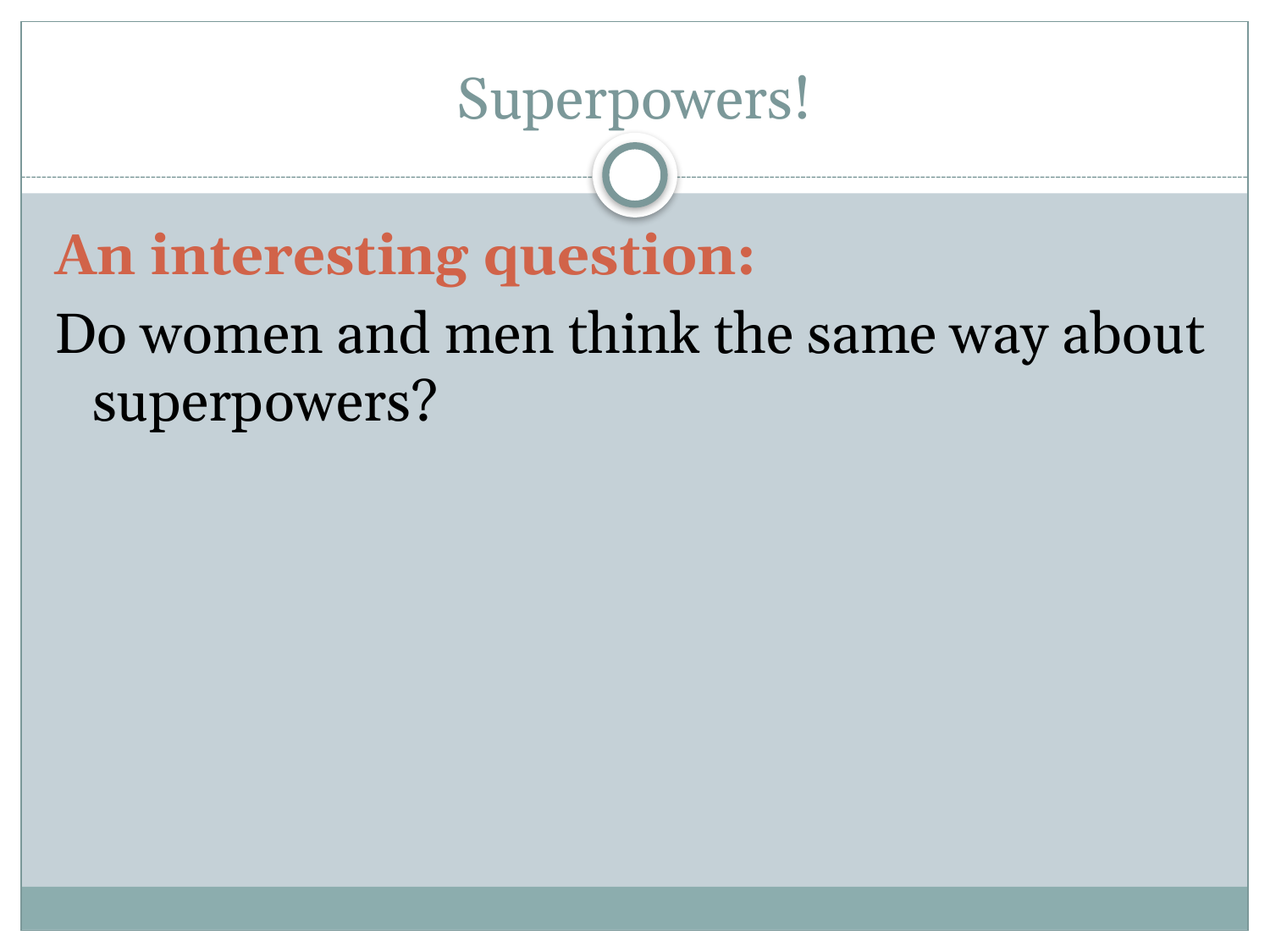

# Superpowers!
An interesting question:
Do women and men think the same way about superpowers?